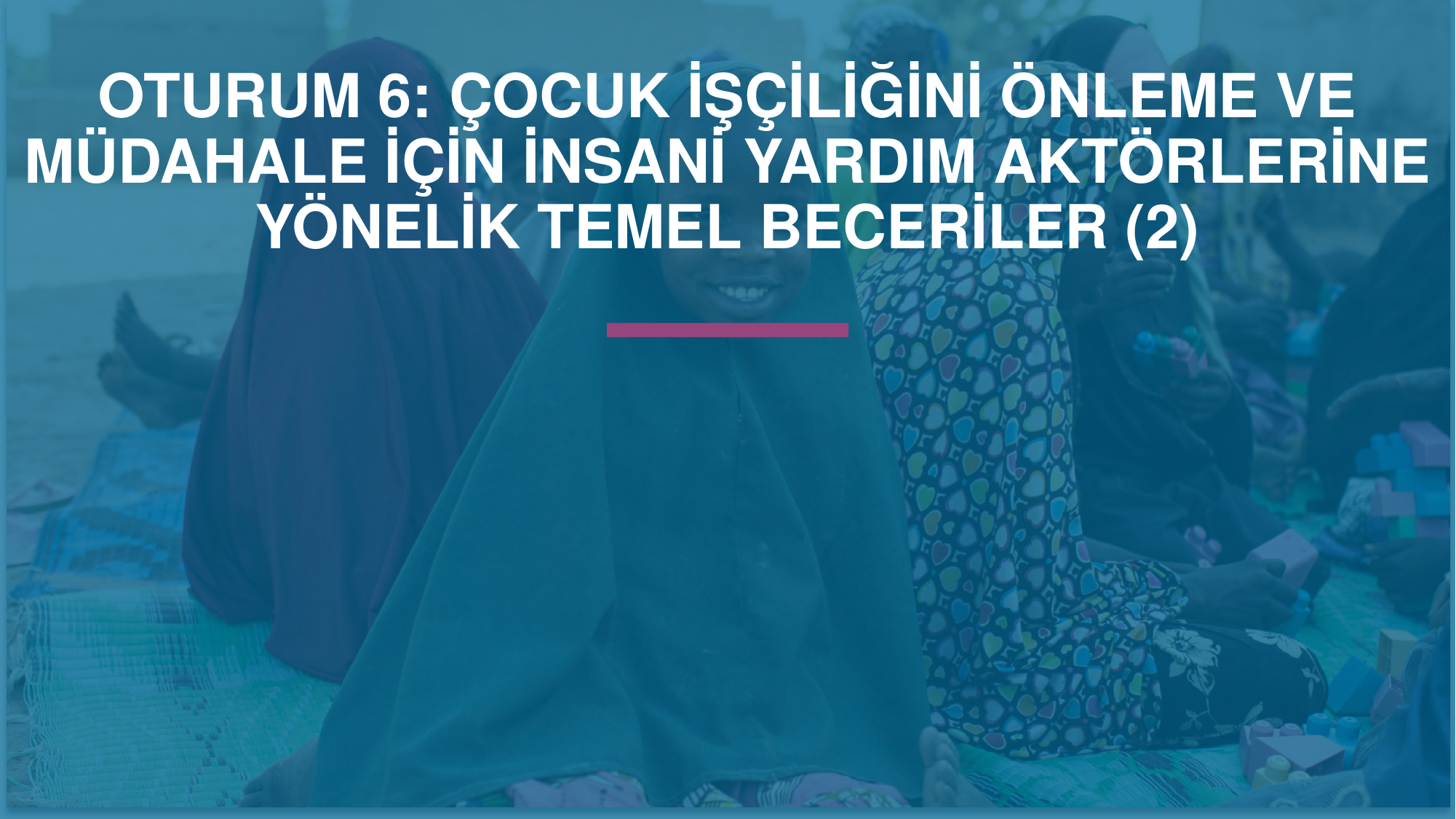

OTURUM 6: ÇOCUK İŞÇİLİĞİNİ ÖNLEME VE MÜDAHALE İÇİN İNSANİ YARDIM AKTÖRLERİNE YÖNELİK TEMEL BECERİLER (2)